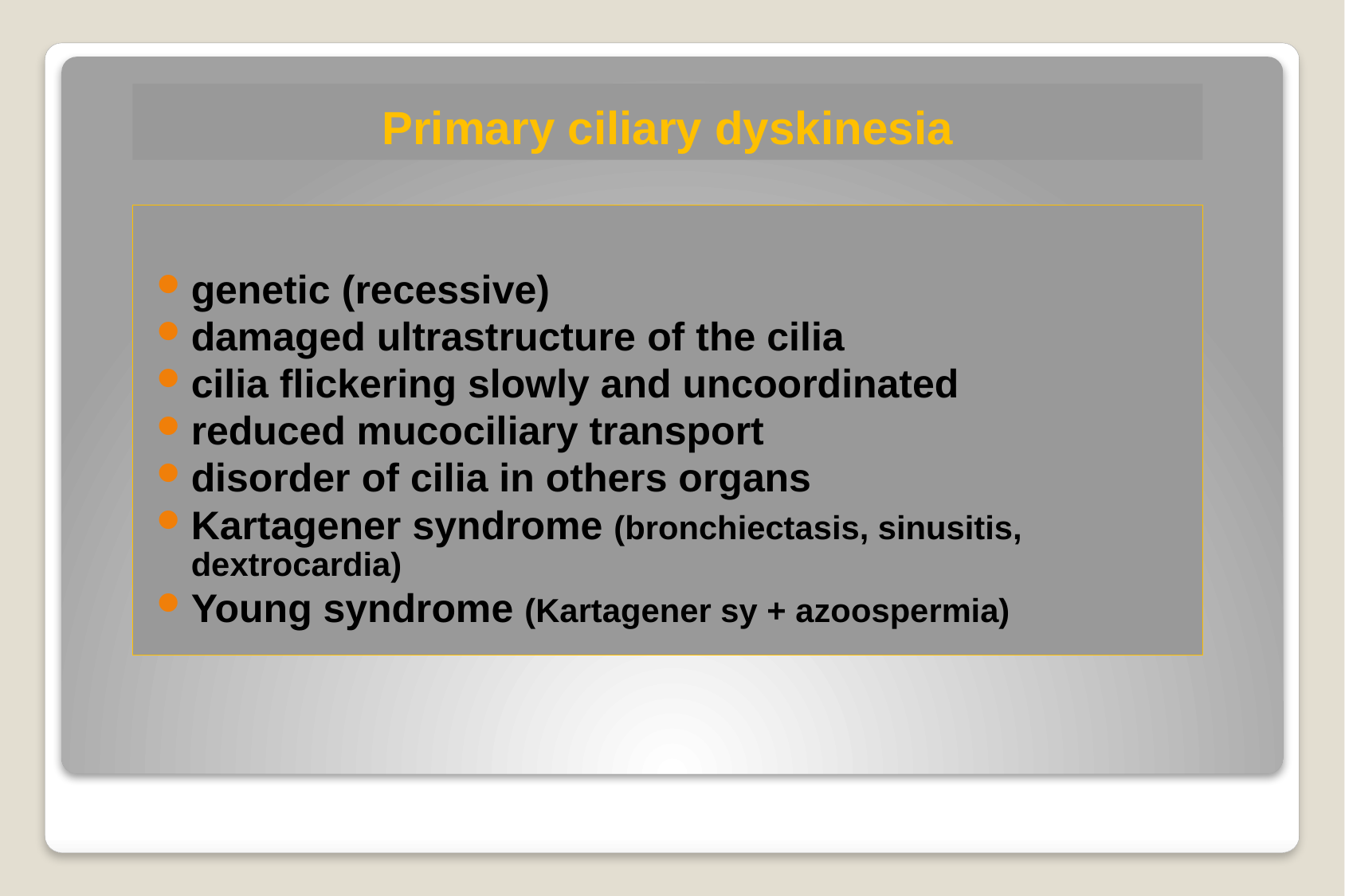

# Primary ciliary dyskinesia

genetic (recessive)
damaged ultrastructure of the cilia
cilia flickering slowly and uncoordinated
reduced mucociliary transport
disorder of cilia in others organs
Kartagener syndrome (bronchiectasis, sinusitis, dextrocardia)
Young syndrome (Kartagener sy + azoospermia)